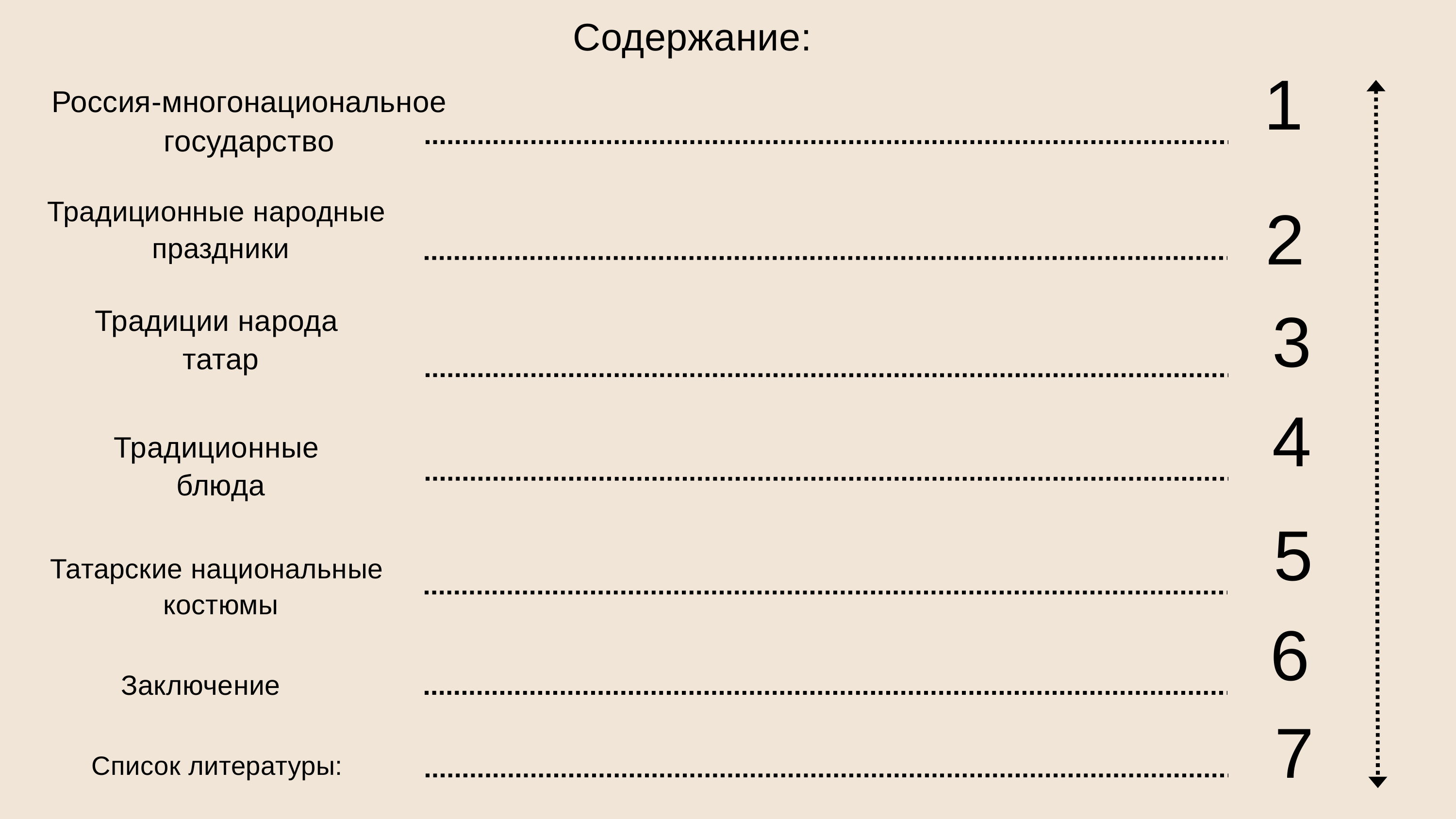

Содержание:
1
Россия-многонациональное
государство

2
Традиционные народные
праздники

3
Традиции народа
татар

4
Традиционные
блюда

5
Татарские национальные
костюмы

6
Заключение

7
Список литературы: